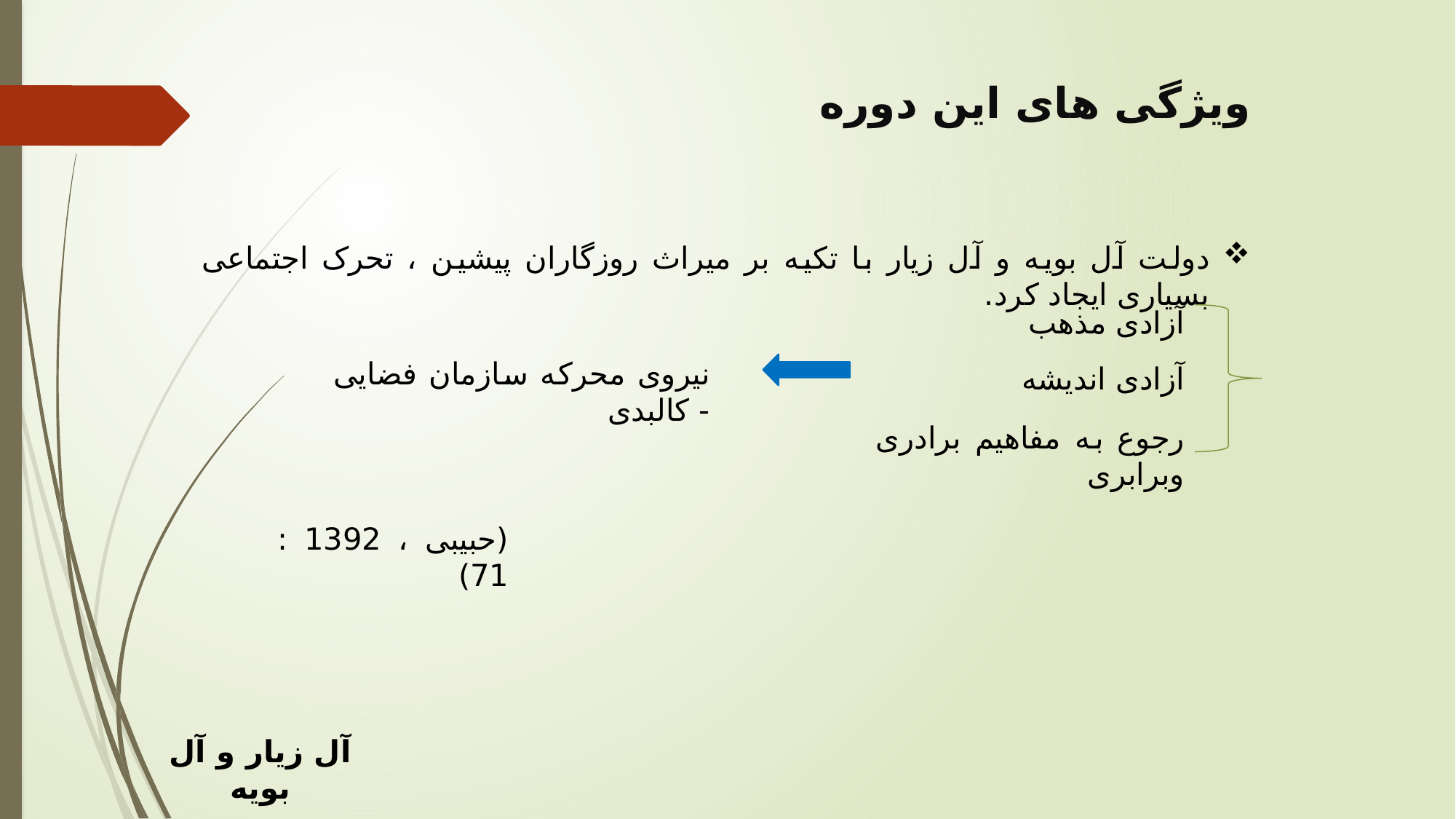

ویژگی های این دوره
دولت آل بویه و آل زیار با تکیه بر میراث روزگاران پیشین ، تحرک اجتماعی بسیاری ایجاد کرد.
آزادی مذهب

نیروی محرکه سازمان فضایی - کالبدی

آزادی اندیشه
رجوع به مفاهیم برادری وبرابری
(حبیبی ، 1392 : 71)
آل زیار و آل بویه